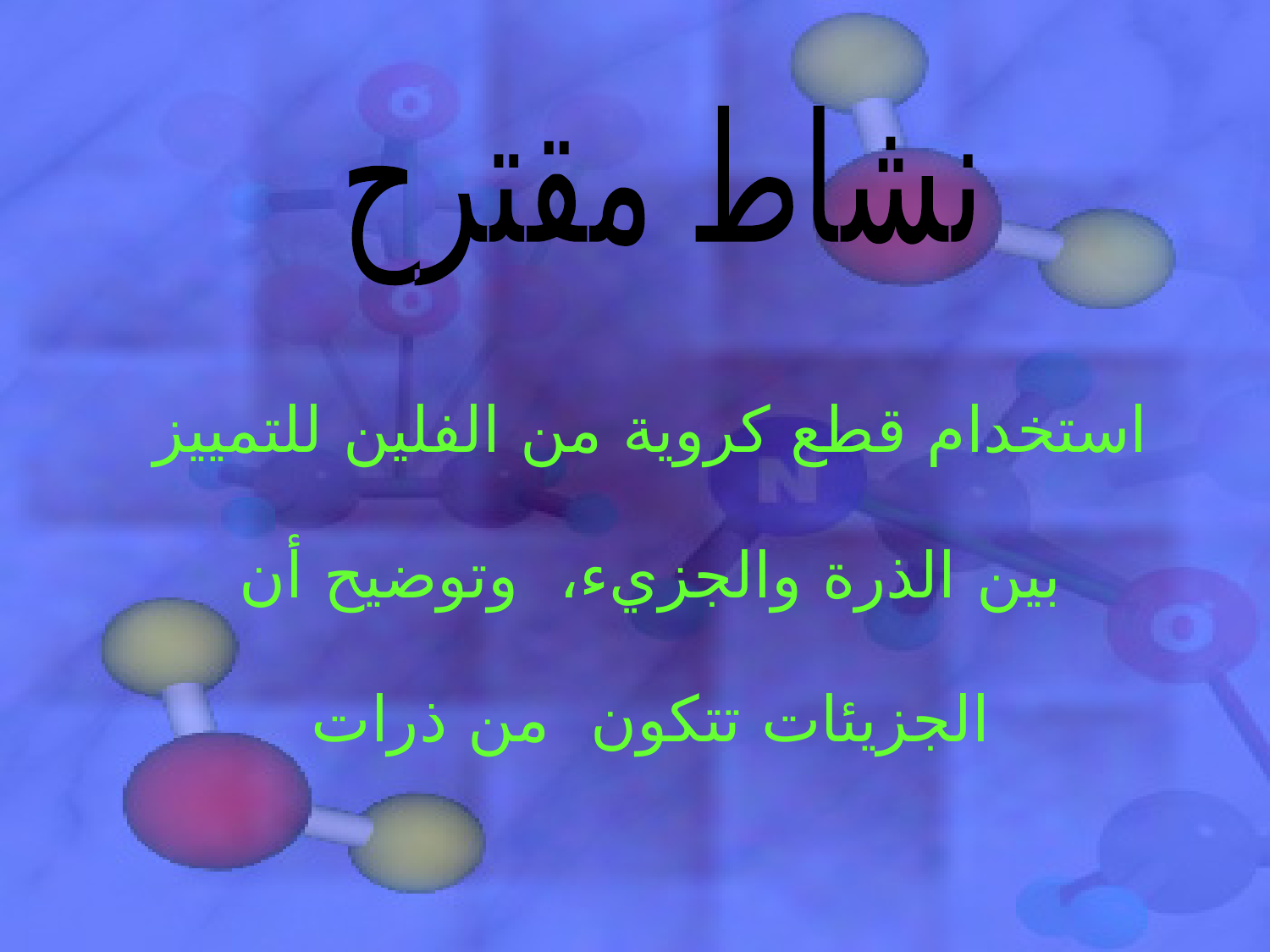

نشاط مقترح
استخدام قطع كروية من الفلين للتمييز بين الذرة والجزيء،  وتوضيح أن الجزيئات تتكون  من ذرات